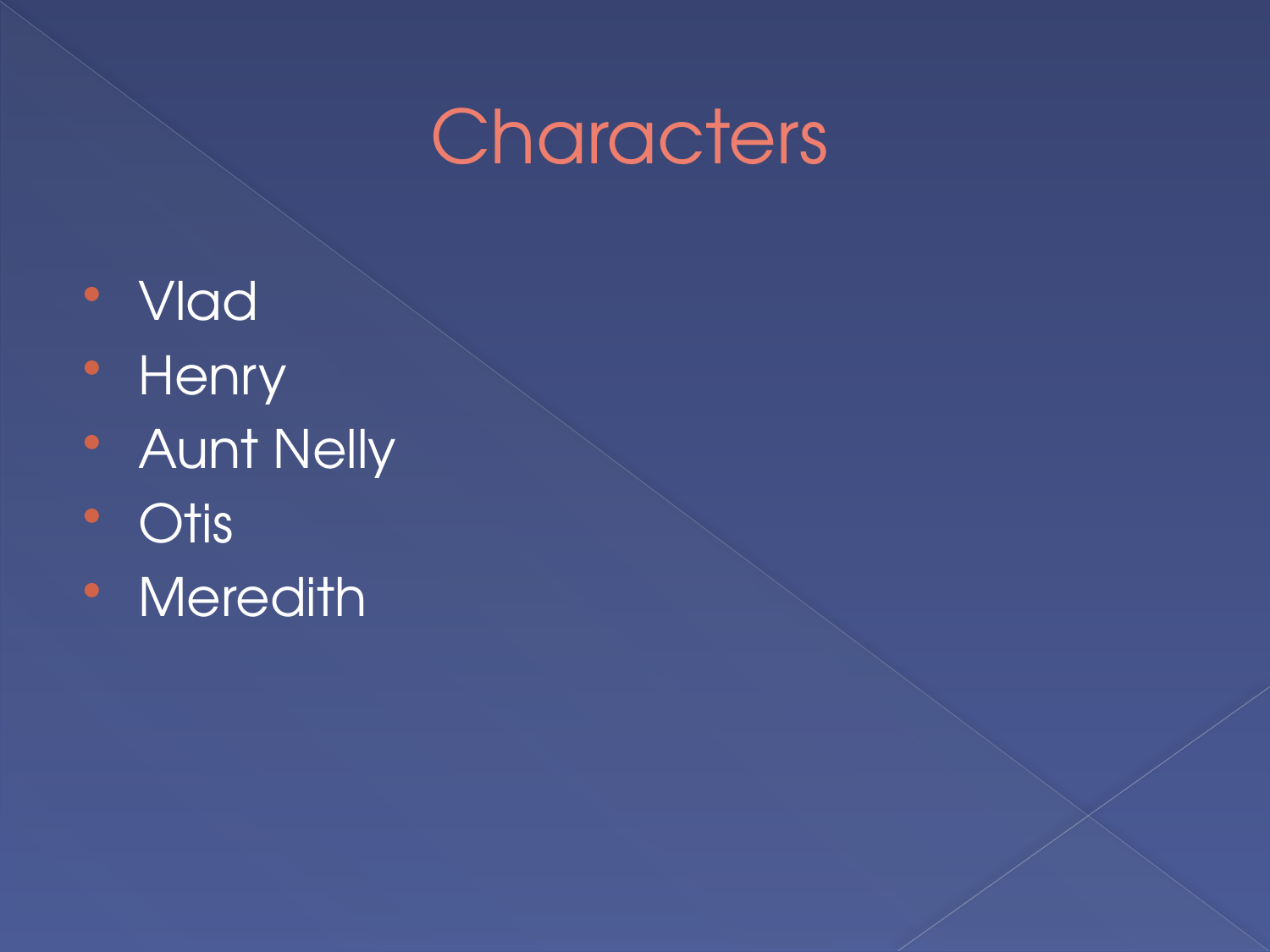

# Characters
Vlad
Henry
Aunt Nelly
Otis
Meredith